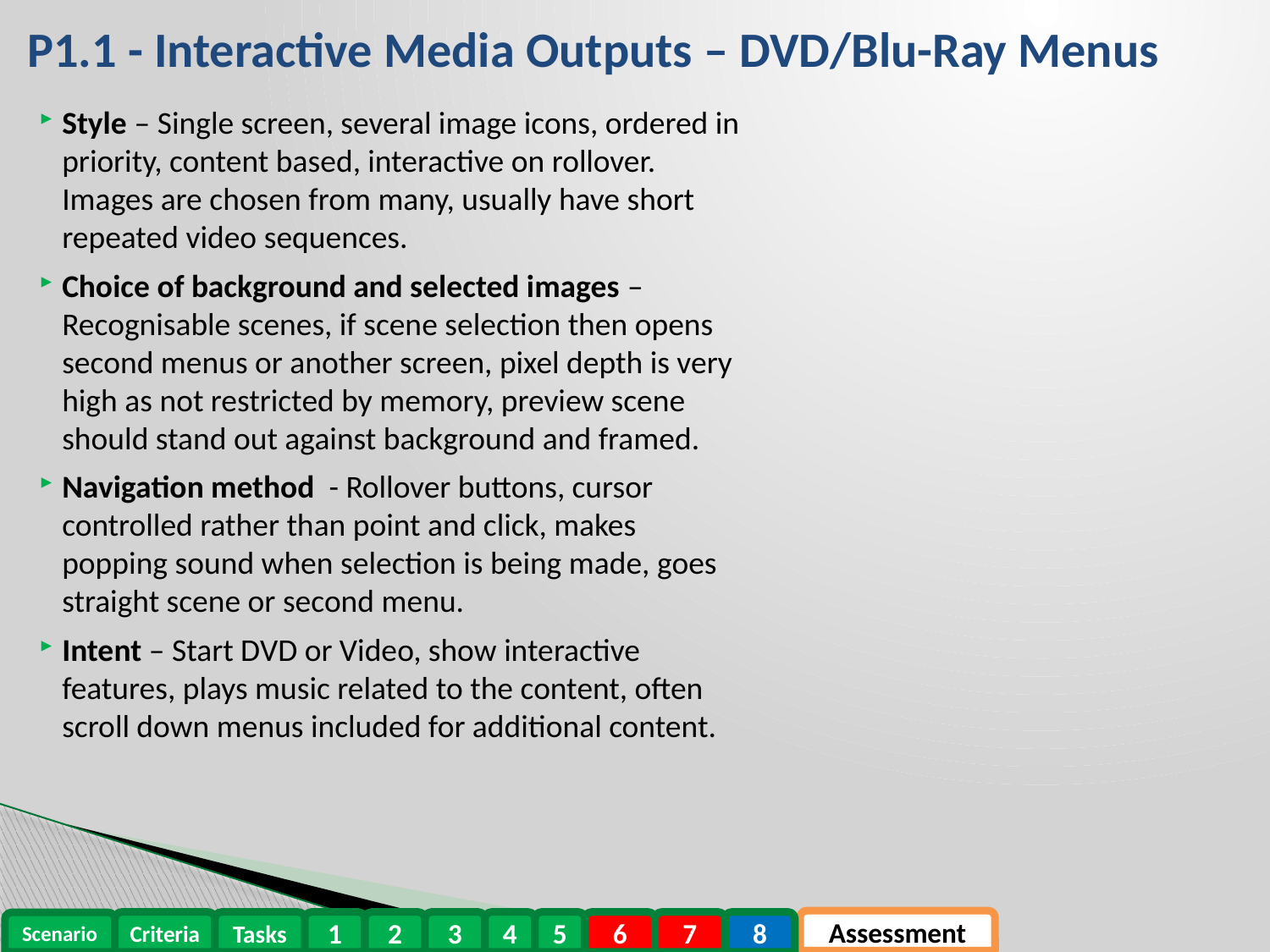

# P1.1 - Interactive Media Outputs – DVD/Blu-Ray Menus
Style – Single screen, several image icons, ordered in priority, content based, interactive on rollover. Images are chosen from many, usually have short repeated video sequences.
Choice of background and selected images – Recognisable scenes, if scene selection then opens second menus or another screen, pixel depth is very high as not restricted by memory, preview scene should stand out against background and framed.
Navigation method  - Rollover buttons, cursor controlled rather than point and click, makes popping sound when selection is being made, goes straight scene or second menu.
Intent – Start DVD or Video, show interactive features, plays music related to the content, often scroll down menus included for additional content.